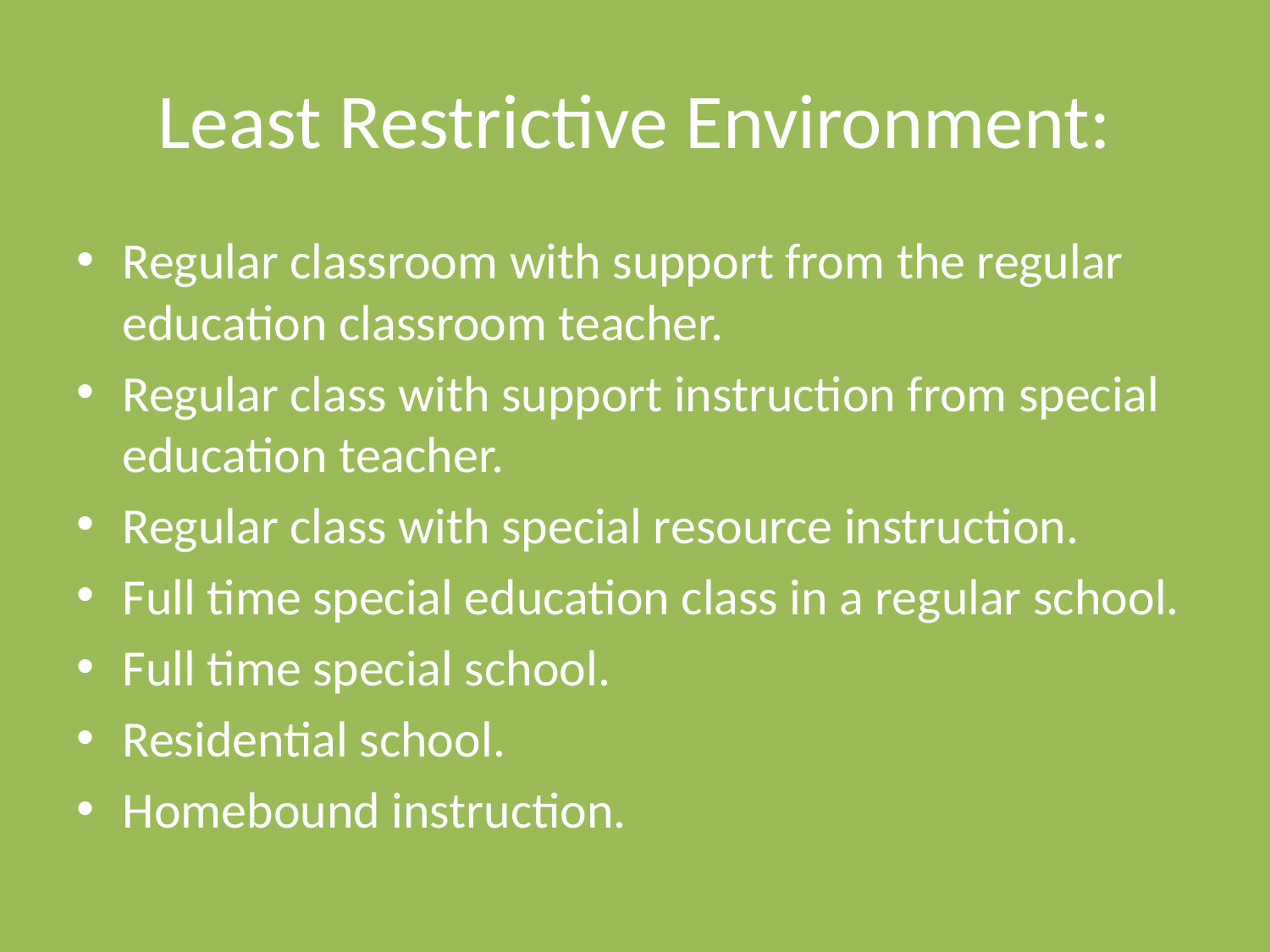

# Least Restrictive Environment:
Regular classroom with support from the regular education classroom teacher.
Regular class with support instruction from special education teacher.
Regular class with special resource instruction.
Full time special education class in a regular school.
Full time special school.
Residential school.
Homebound instruction.